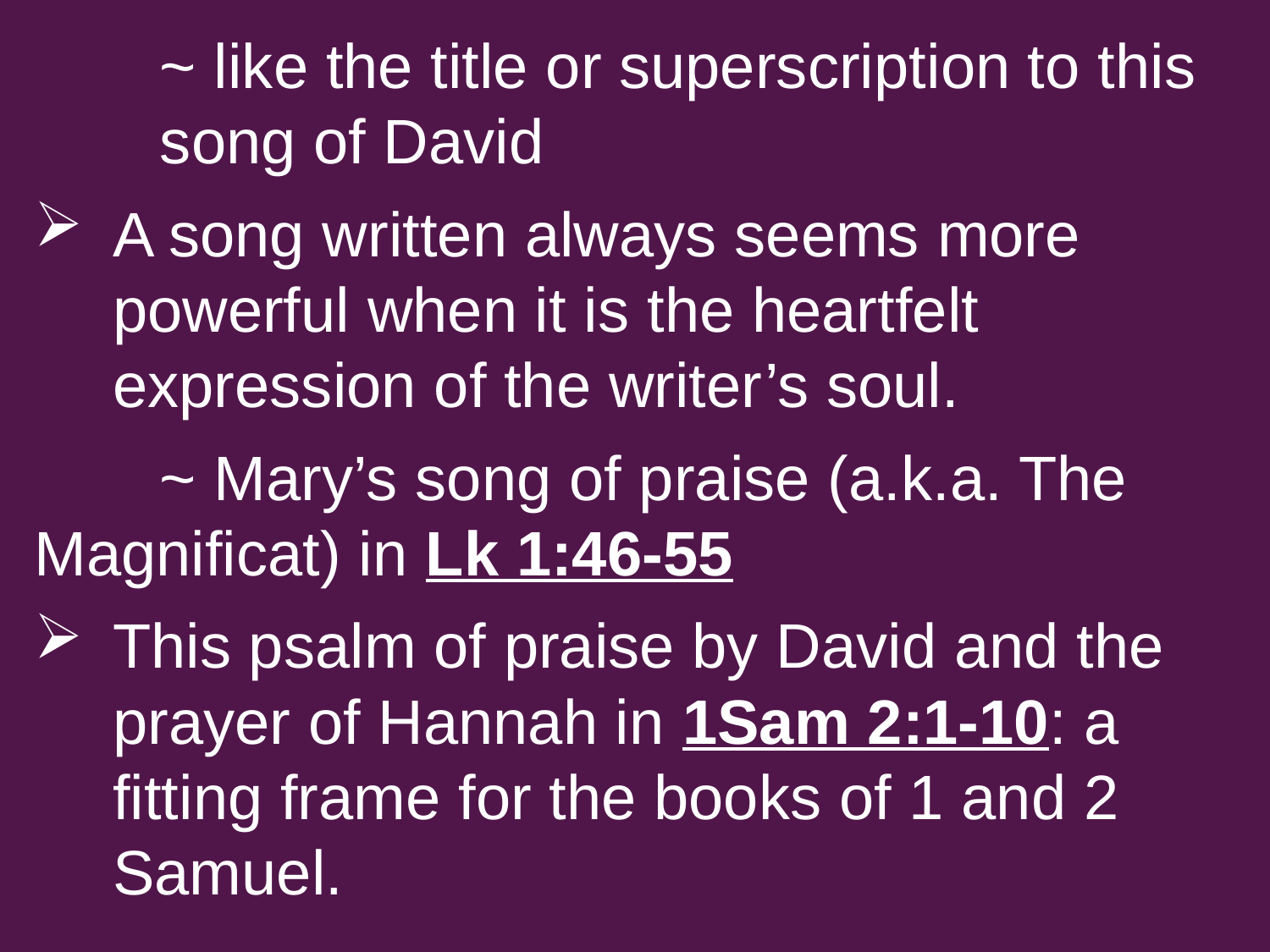

~ like the title or superscription to this 					song of David
A song written always seems more powerful when it is the heartfelt expression of the writer’s soul.
		~ Mary’s song of praise (a.k.a. The 						Magnificat) in Lk 1:46-55
This psalm of praise by David and the prayer of Hannah in 1Sam 2:1-10: a fitting frame for the books of 1 and 2 Samuel.